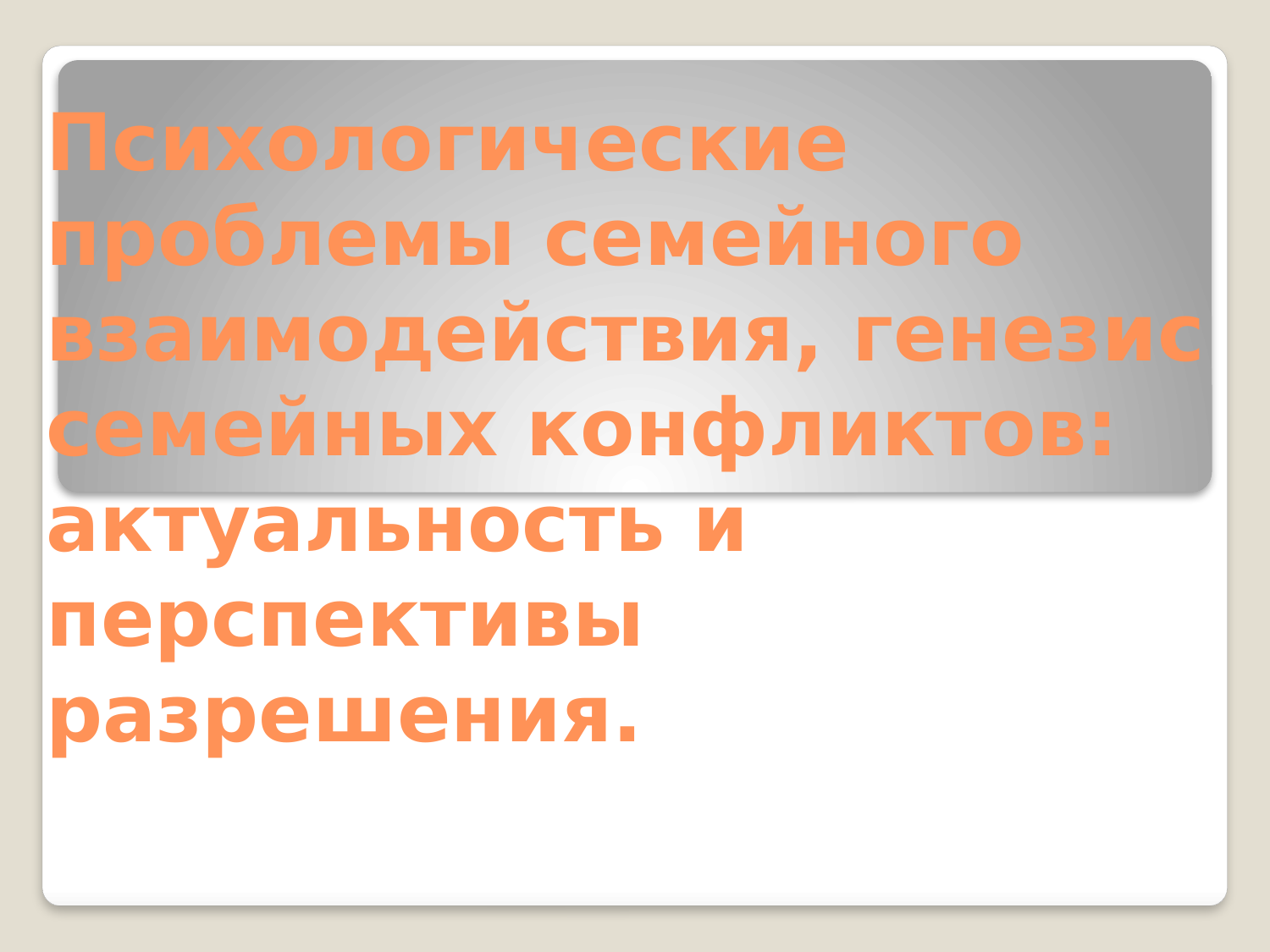

# Психологические проблемы семейного взаимодействия, генезис семейных конфликтов: актуальность и перспективы разрешения.